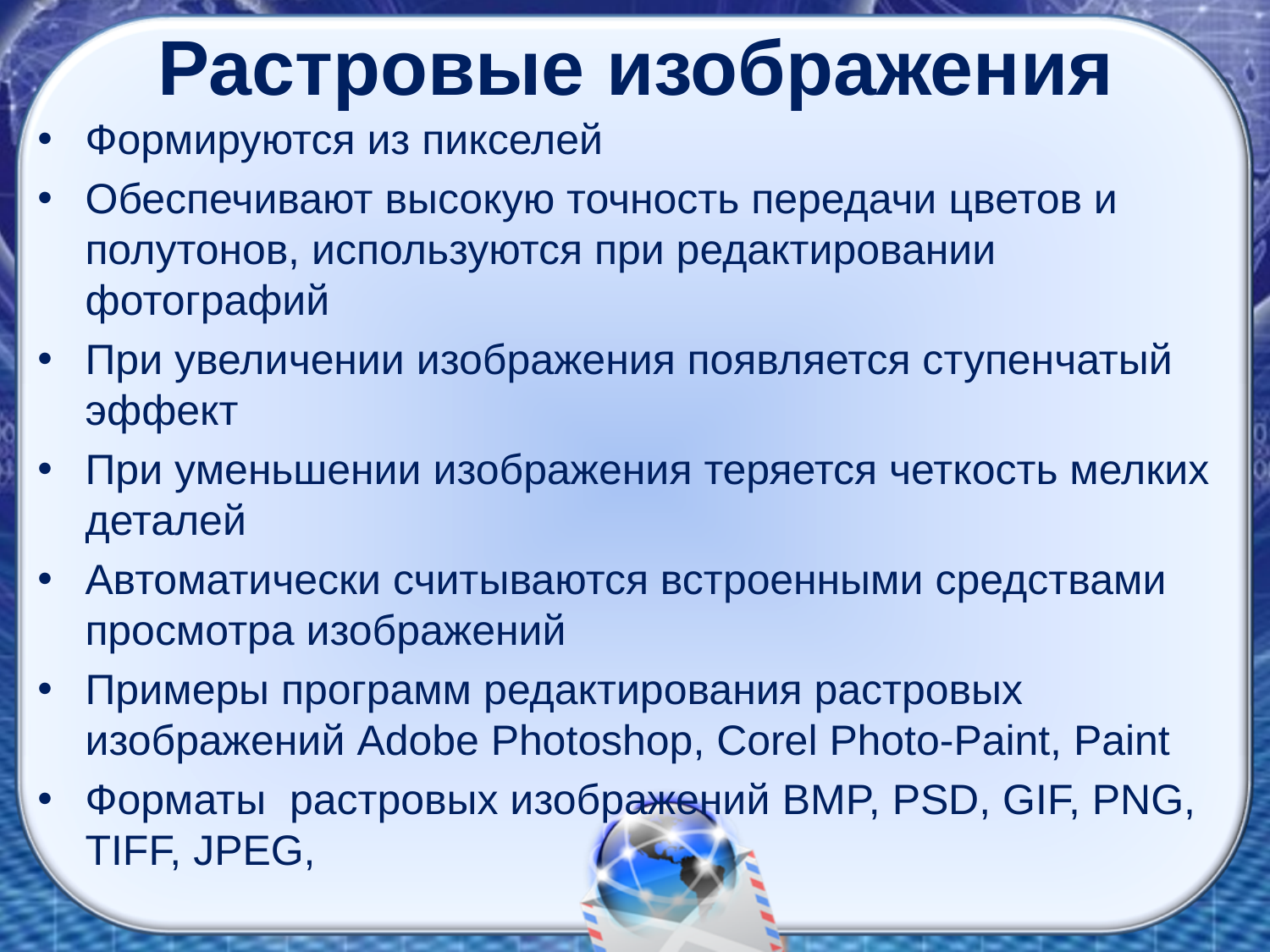

# Растровые изображения
Формируются из пикселей
Обеспечивают высокую точность передачи цветов и полутонов, используются при редактировании фотографий
При увеличении изображения появляется ступенчатый эффект
При уменьшении изображения теряется четкость мелких деталей
Автоматически считываются встроенными средствами просмотра изображений
Примеры программ редактирования растровых изображений Adobe Photoshop, Corel Photo-Paint, Paint
Форматы  растровых изображений BMP, PSD, GIF, PNG, TIFF, JPEG,